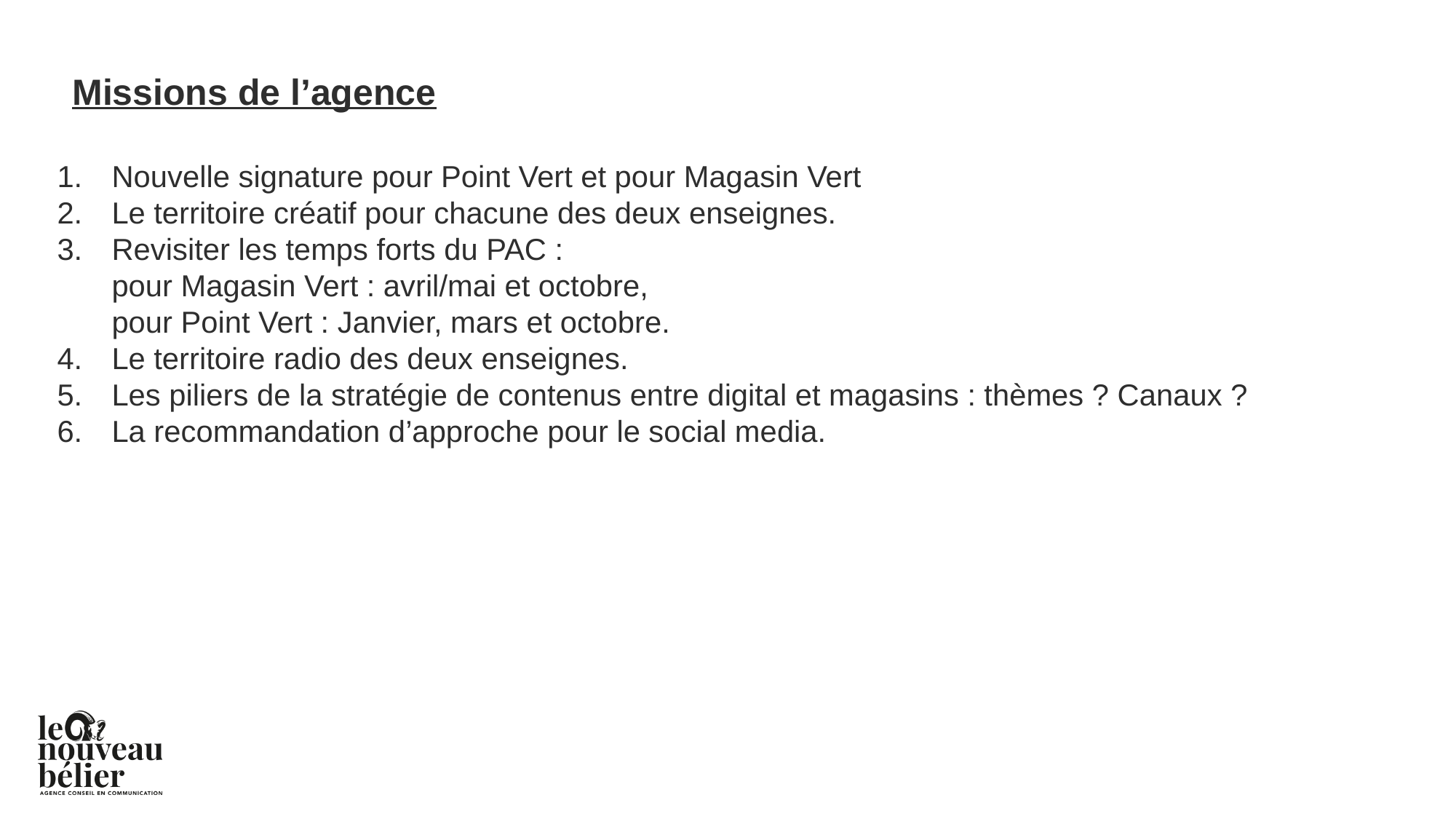

Missions de l’agence

Nouvelle signature pour Point Vert et pour Magasin Vert
Le territoire créatif pour chacune des deux enseignes.
Revisiter les temps forts du PAC :
pour Magasin Vert : avril/mai et octobre,
pour Point Vert : Janvier, mars et octobre.
Le territoire radio des deux enseignes.
Les piliers de la stratégie de contenus entre digital et magasins : thèmes ? Canaux ?
La recommandation d’approche pour le social media.